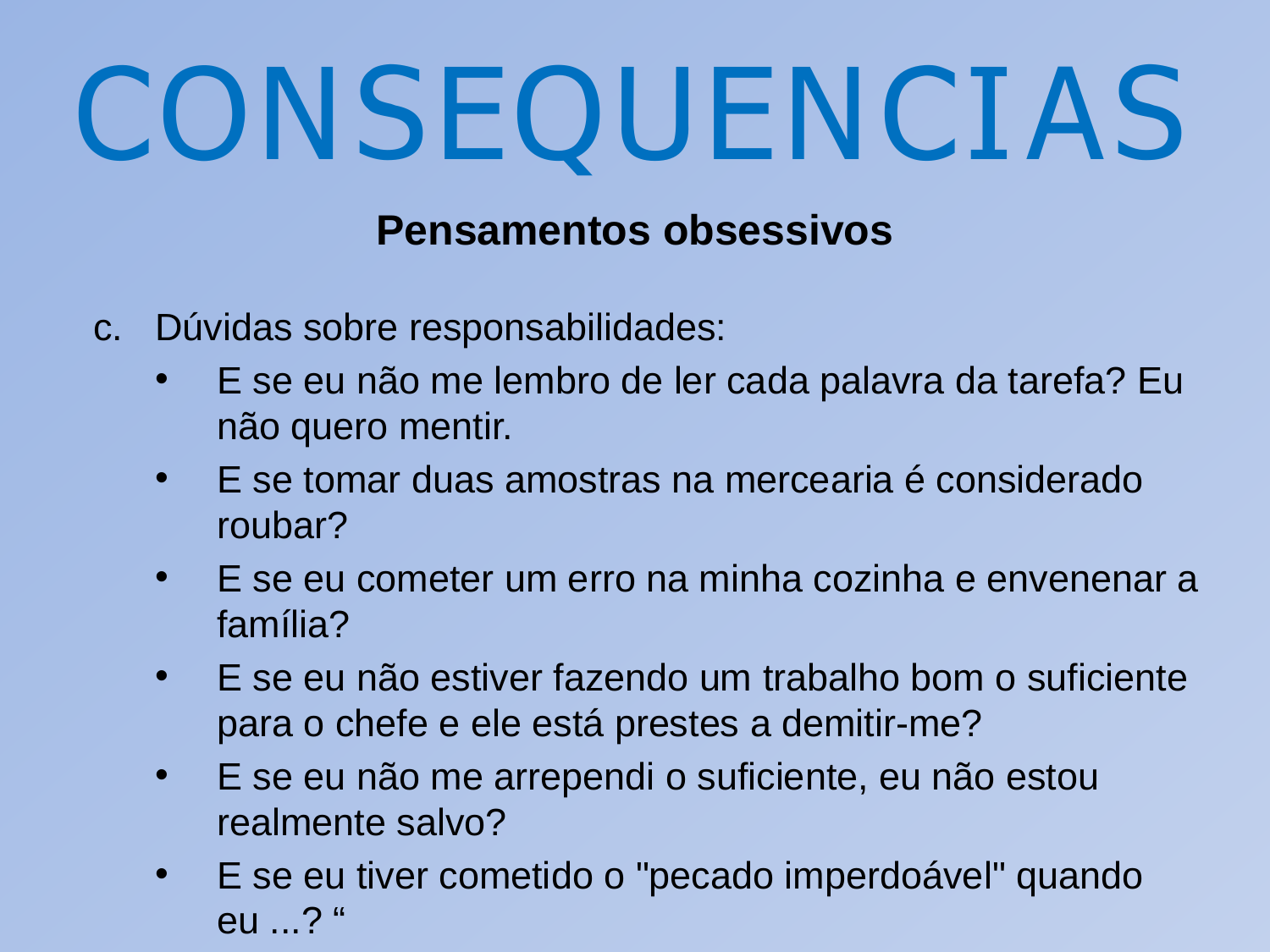

CONSEQUENCIAS

Pensamentos obsessivos

Dúvidas sobre responsabilidades:
E se eu não me lembro de ler cada palavra da tarefa? Eu não quero mentir.
E se tomar duas amostras na mercearia é considerado roubar?
E se eu cometer um erro na minha cozinha e envenenar a família?
E se eu não estiver fazendo um trabalho bom o suficiente para o chefe e ele está prestes a demitir-me?
E se eu não me arrependi o suficiente, eu não estou realmente salvo?
E se eu tiver cometido o "pecado imperdoável" quando eu ...? “